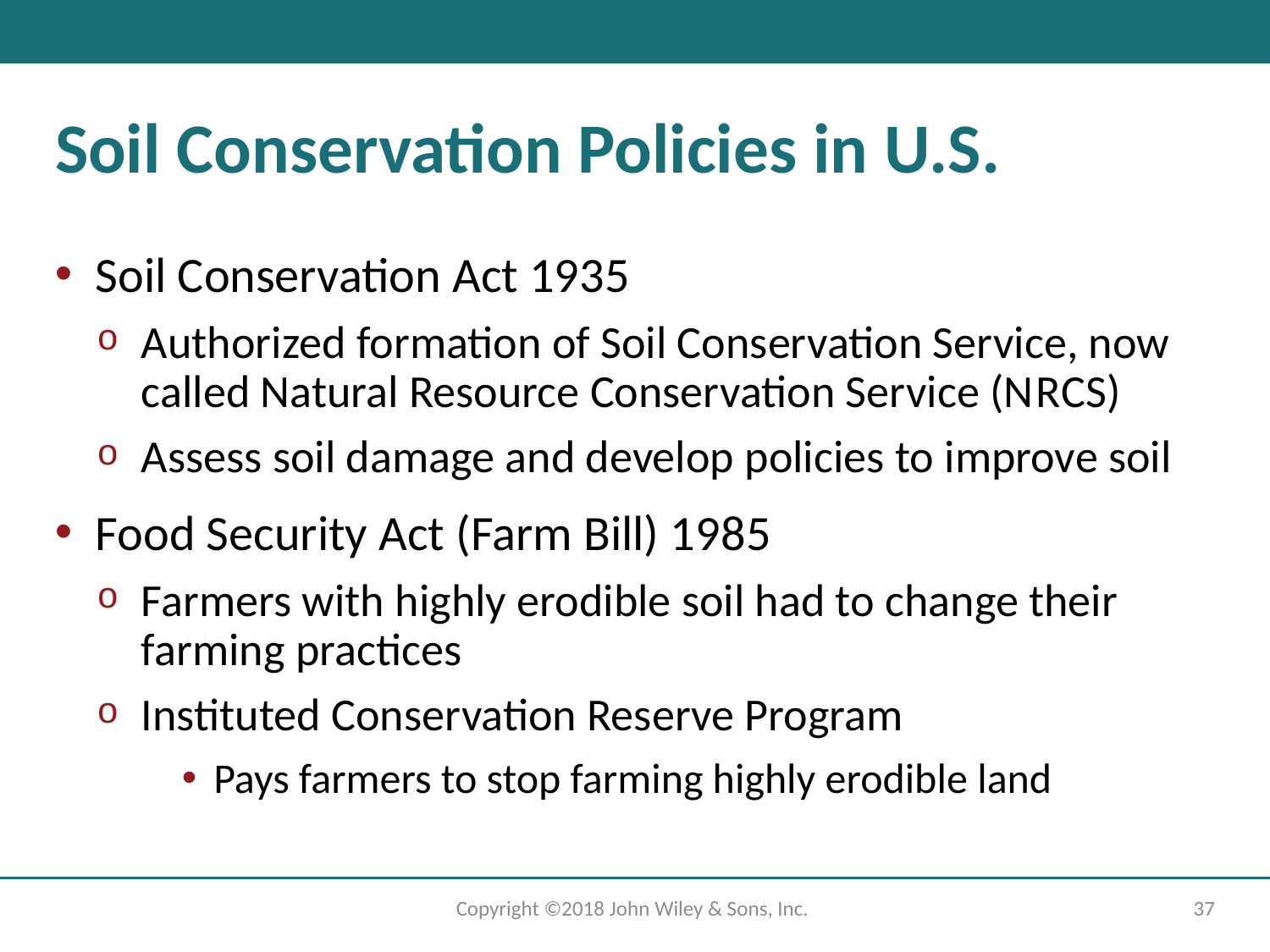

# Soil Conservation Policies in U.S.
Soil Conservation Act 19 35
Authorized formation of Soil Conservation Service, now called Natural Resource Conservation Service (N R C S)
Assess soil damage and develop policies to improve soil
Food Security Act (Farm Bill) 19 85
Farmers with highly erodible soil had to change their farming practices
Instituted Conservation Reserve Program
Pays farmers to stop farming highly erodible land
Copyright ©2018 John Wiley & Sons, Inc.
37